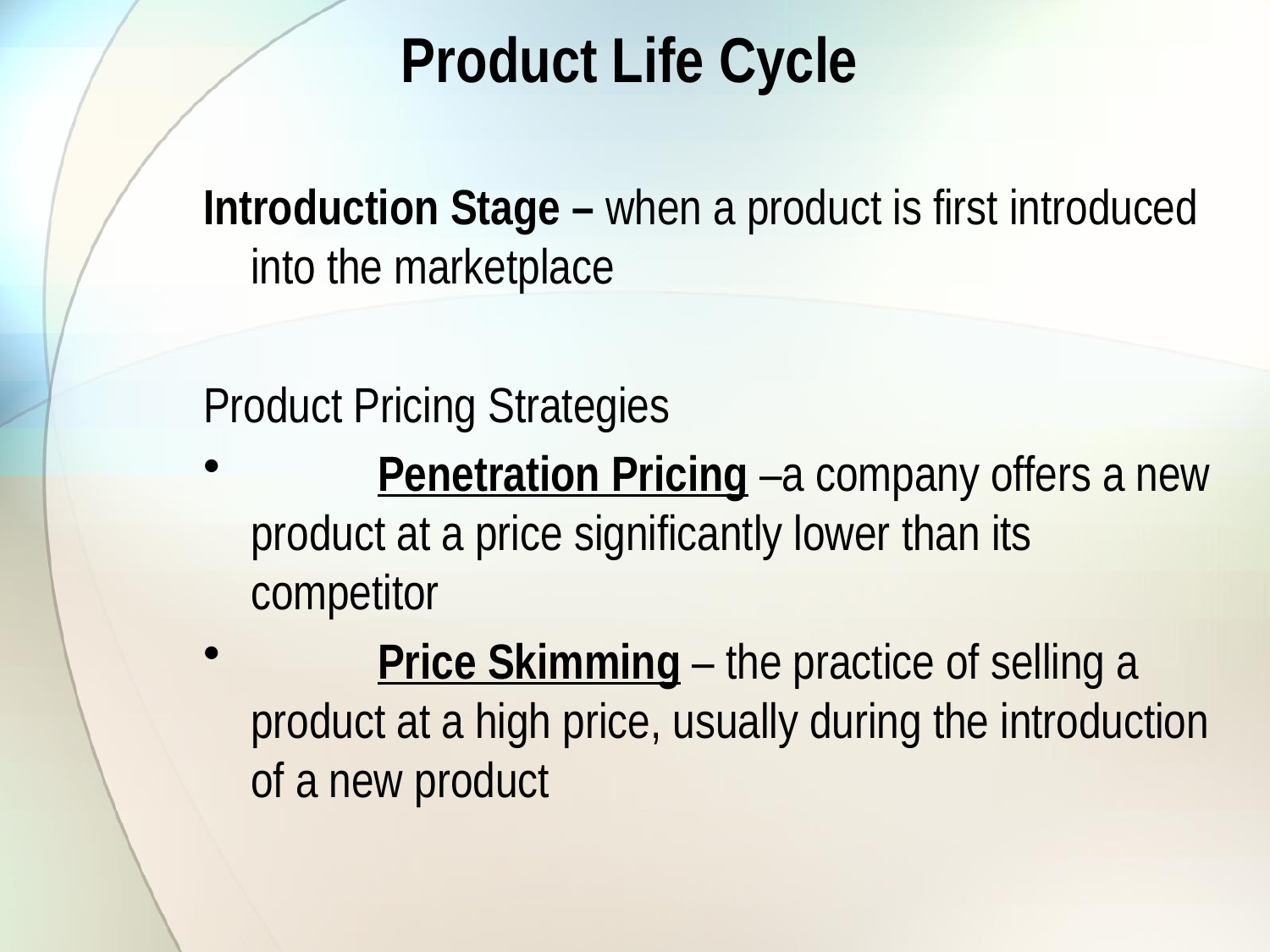

# Product Life Cycle
Introduction Stage – when a product is first introduced into the marketplace

Product Pricing Strategies
	Penetration Pricing –a company offers a new product at a price significantly lower than its competitor
	Price Skimming – the practice of selling a product at a high price, usually during the introduction of a new product